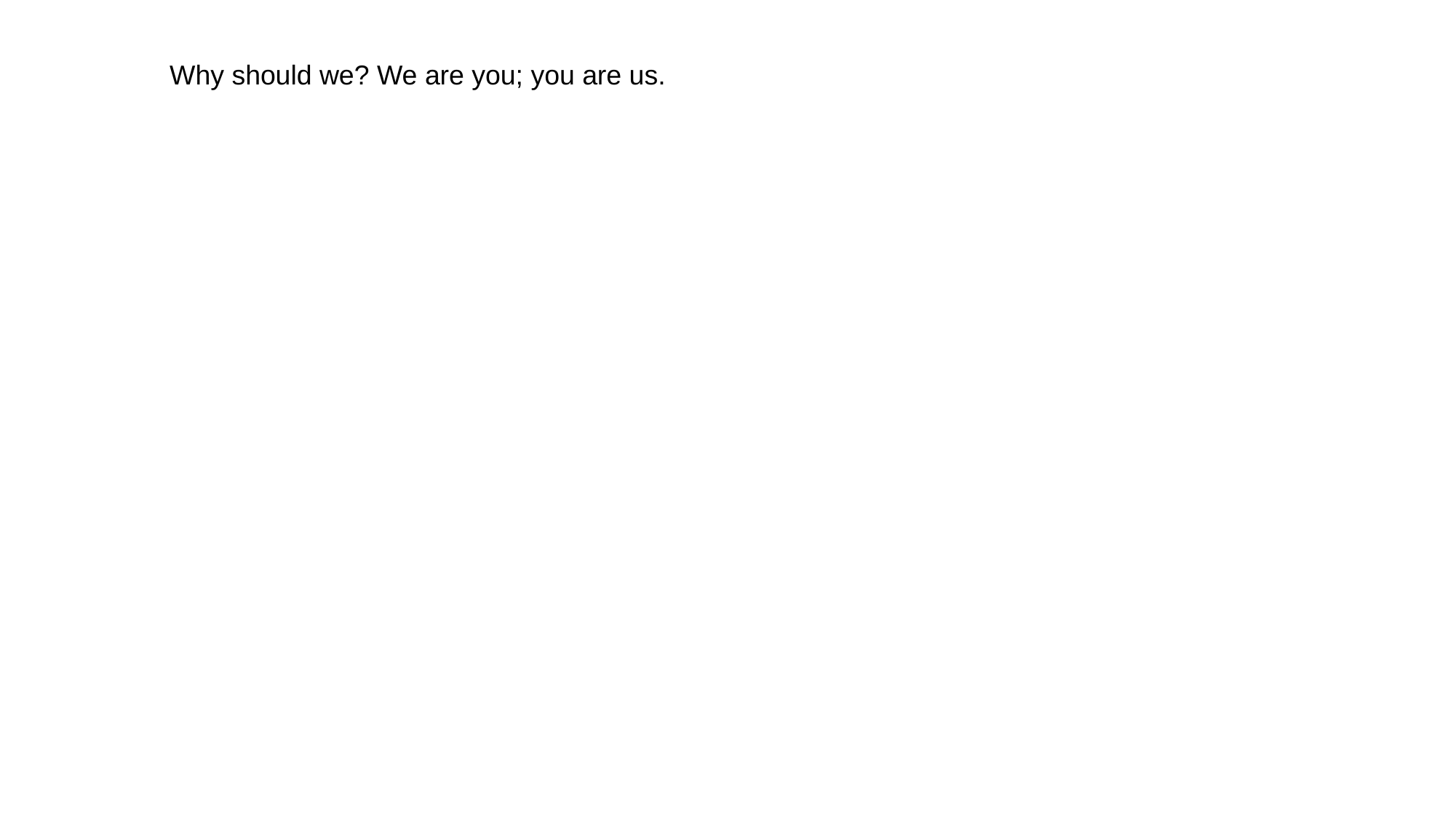

Why should we? We are you; you are us.